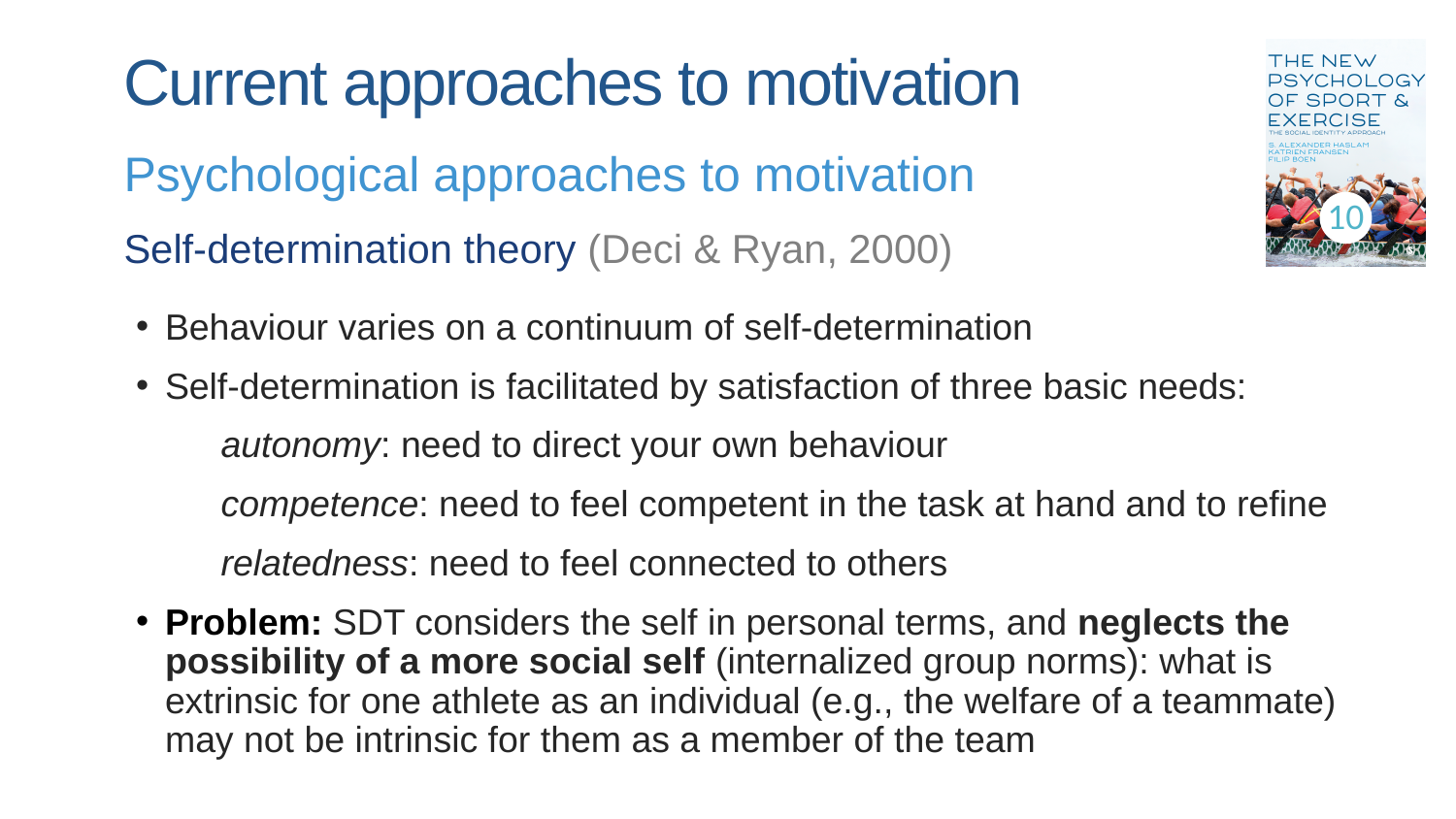

# Current approaches to motivation
10
Psychological approaches to motivation
Self-determination theory (Deci & Ryan, 2000)
Behaviour varies on a continuum of self-determination
Self-determination is facilitated by satisfaction of three basic needs:
	autonomy: need to direct your own behaviour
	competence: need to feel competent in the task at hand and to refine
	relatedness: need to feel connected to others
Problem: SDT considers the self in personal terms, and neglects the possibility of a more social self (internalized group norms): what is extrinsic for one athlete as an individual (e.g., the welfare of a teammate) may not be intrinsic for them as a member of the team